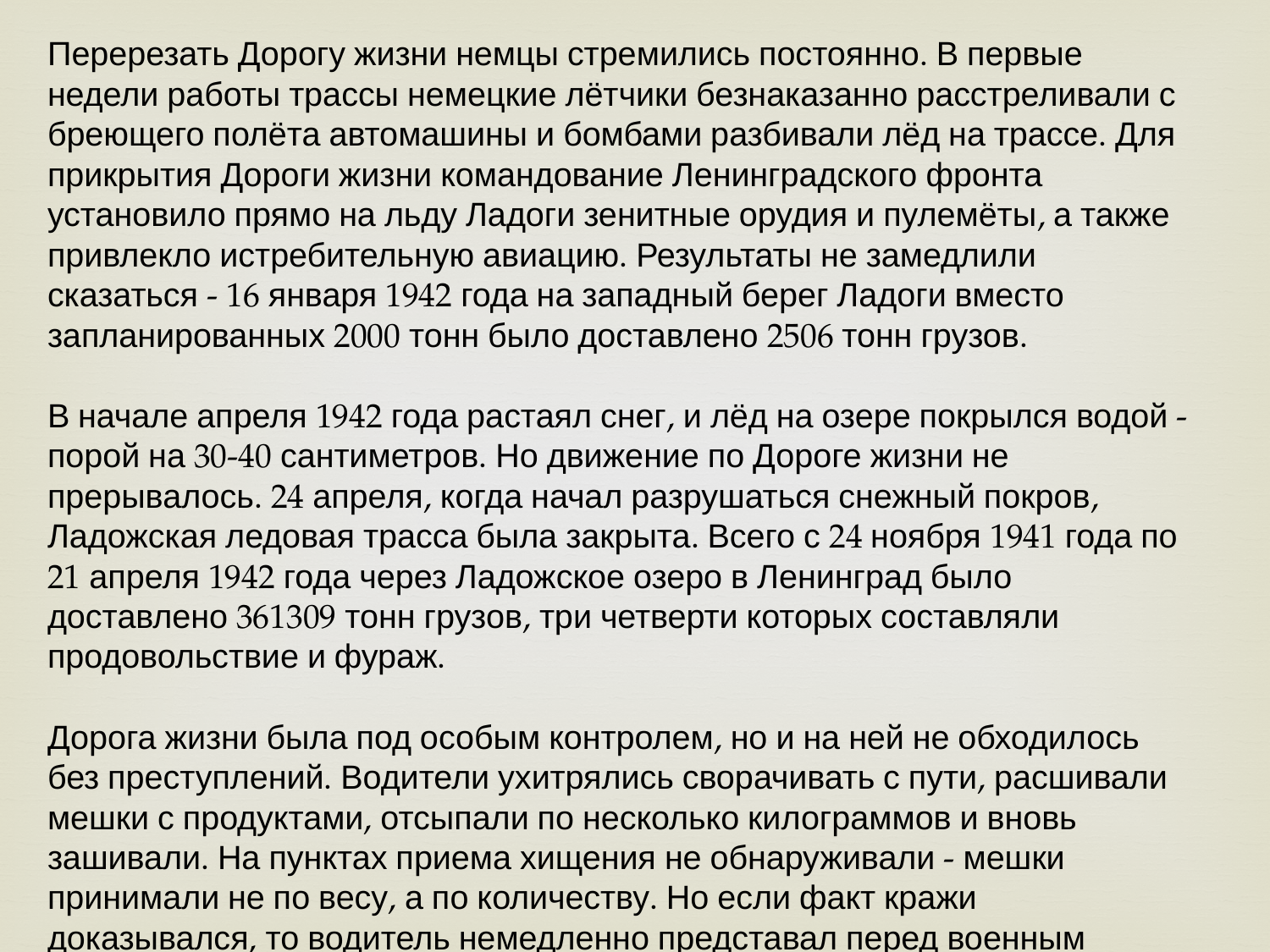

Перерезать Дорогу жизни немцы стремились постоянно. В первые недели работы трассы немецкие лётчики безнаказанно расстреливали с бреющего полёта автомашины и бомбами разбивали лёд на трассе. Для прикрытия Дороги жизни командование Ленинградского фронта установило прямо на льду Ладоги зенитные орудия и пулемёты, а также привлекло истребительную авиацию. Результаты не замедлили сказаться - 16 января 1942 года на западный берег Ладоги вместо запланированных 2000 тонн было доставлено 2506 тонн грузов.
В начале апреля 1942 года растаял снег, и лёд на озере покрылся водой - порой на 30-40 сантиметров. Но движение по Дороге жизни не прерывалось. 24 апреля, когда начал разрушаться снежный покров, Ладожская ледовая трасса была закрыта. Всего с 24 ноября 1941 года по 21 апреля 1942 года через Ладожское озеро в Ленинград было доставлено 361309 тонн грузов, три четверти которых составляли продовольствие и фураж.
Дорога жизни была под особым контролем, но и на ней не обходилось без преступлений. Водители ухитрялись сворачивать с пути, расшивали мешки с продуктами, отсыпали по несколько килограммов и вновь зашивали. На пунктах приема хищения не обнаруживали - мешки принимали не по весу, а по количеству. Но если факт кражи доказывался, то водитель немедленно представал перед военным трибуналом, который обычно выносил смертный приговор.